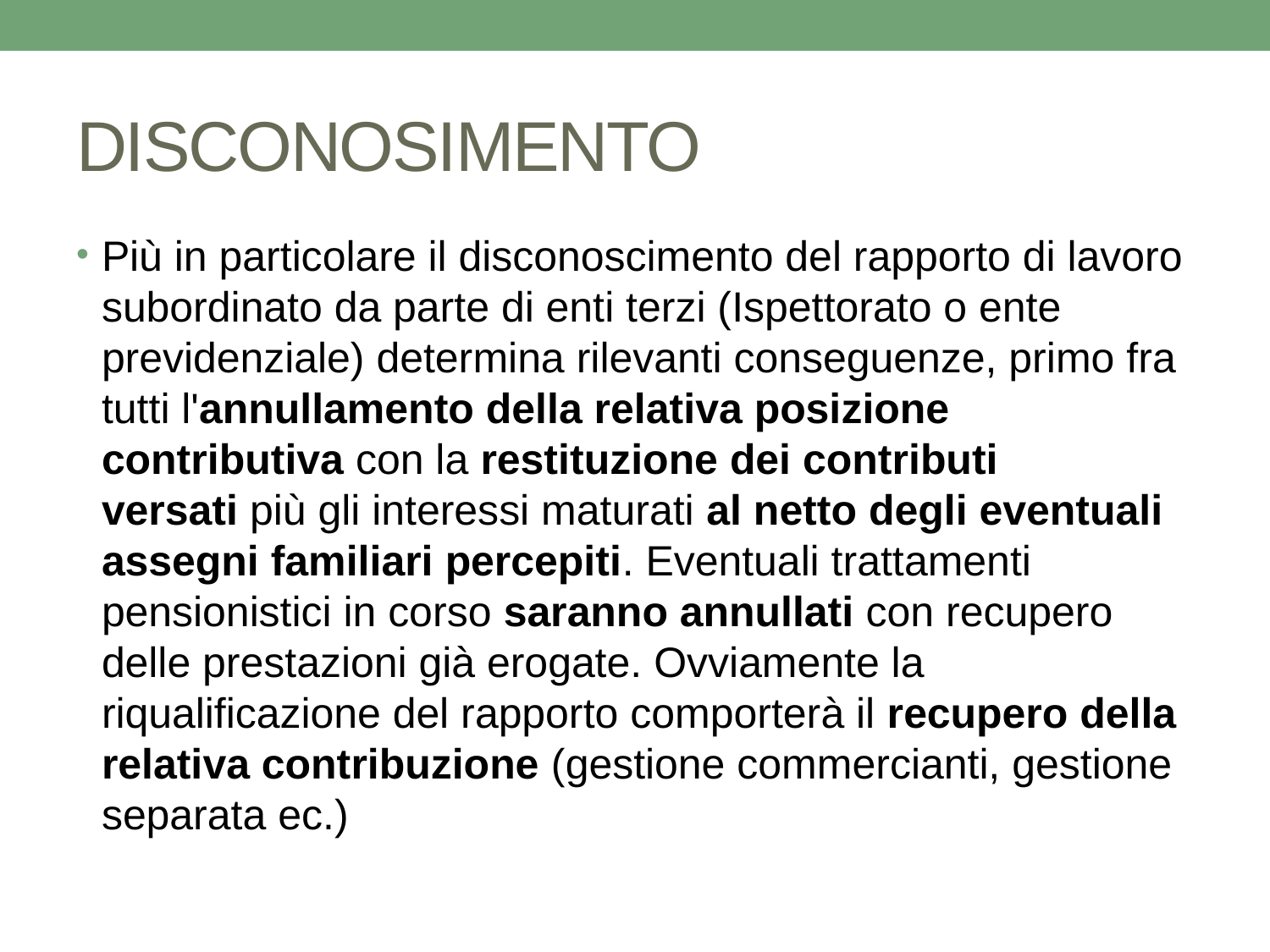

# DISCONOSIMENTO
Più in particolare il disconoscimento del rapporto di lavoro subordinato da parte di enti terzi (Ispettorato o ente previdenziale) determina rilevanti conseguenze, primo fra tutti l'annullamento della relativa posizione contributiva con la restituzione dei contributi versati più gli interessi maturati al netto degli eventuali assegni familiari percepiti. Eventuali trattamenti pensionistici in corso saranno annullati con recupero delle prestazioni già erogate. Ovviamente la riqualificazione del rapporto comporterà il recupero della relativa contribuzione (gestione commercianti, gestione separata ec.)